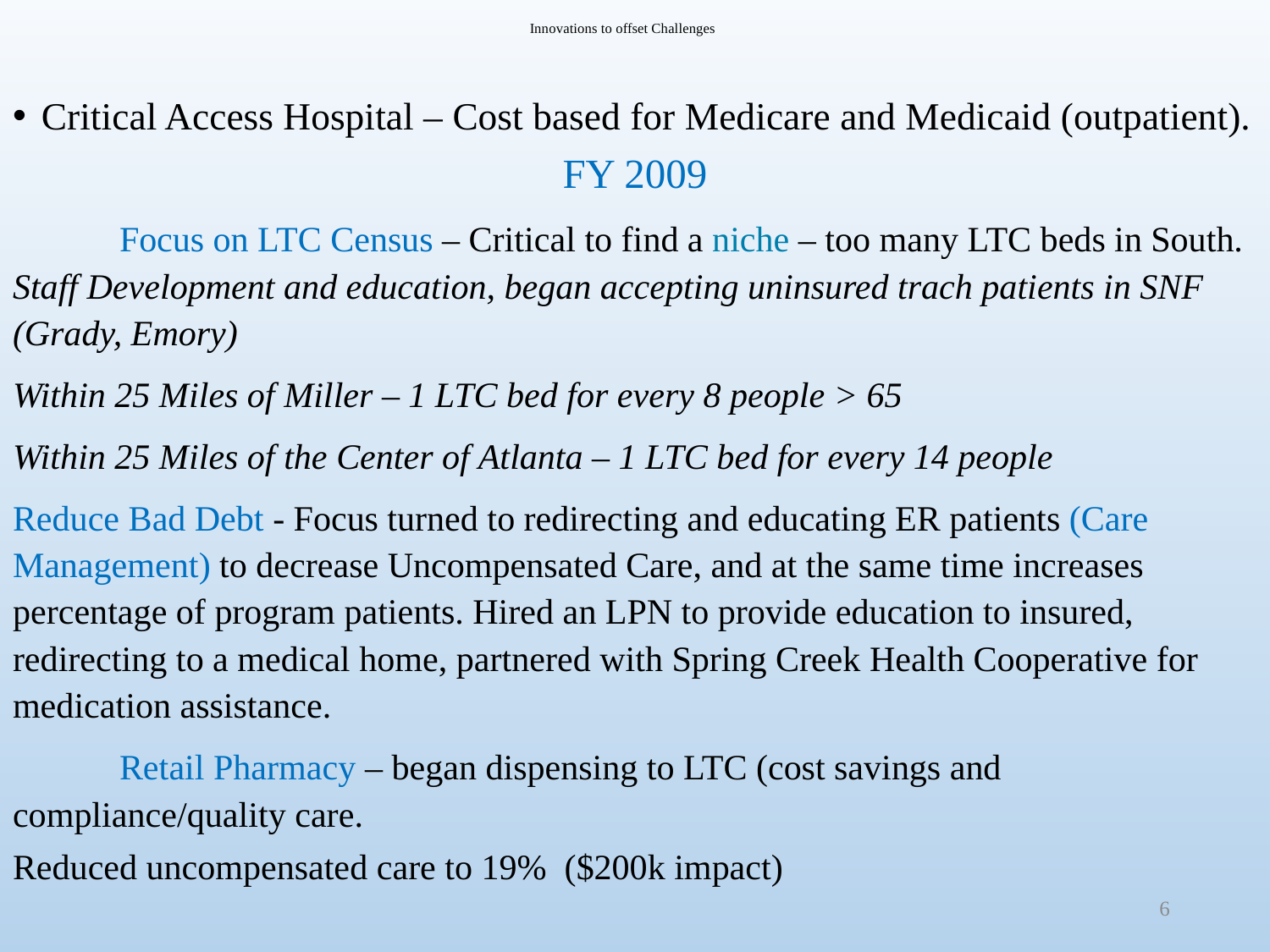

# Innovations to offset Challenges
Critical Access Hospital – Cost based for Medicare and Medicaid (outpatient).
FY 2009
	Focus on LTC Census – Critical to find a niche – too many LTC beds in South.  Staff Development and education, began accepting uninsured trach patients in SNF (Grady, Emory)
Within 25 Miles of Miller – 1 LTC bed for every 8 people > 65
Within 25 Miles of the Center of Atlanta – 1 LTC bed for every 14 people
Reduce Bad Debt - Focus turned to redirecting and educating ER patients (Care Management) to decrease Uncompensated Care, and at the same time increases percentage of program patients. Hired an LPN to provide education to insured, redirecting to a medical home, partnered with Spring Creek Health Cooperative for medication assistance.
		Retail Pharmacy – began dispensing to LTC (cost savings and compliance/quality care.
Reduced uncompensated care to 19%  ($200k impact)

6